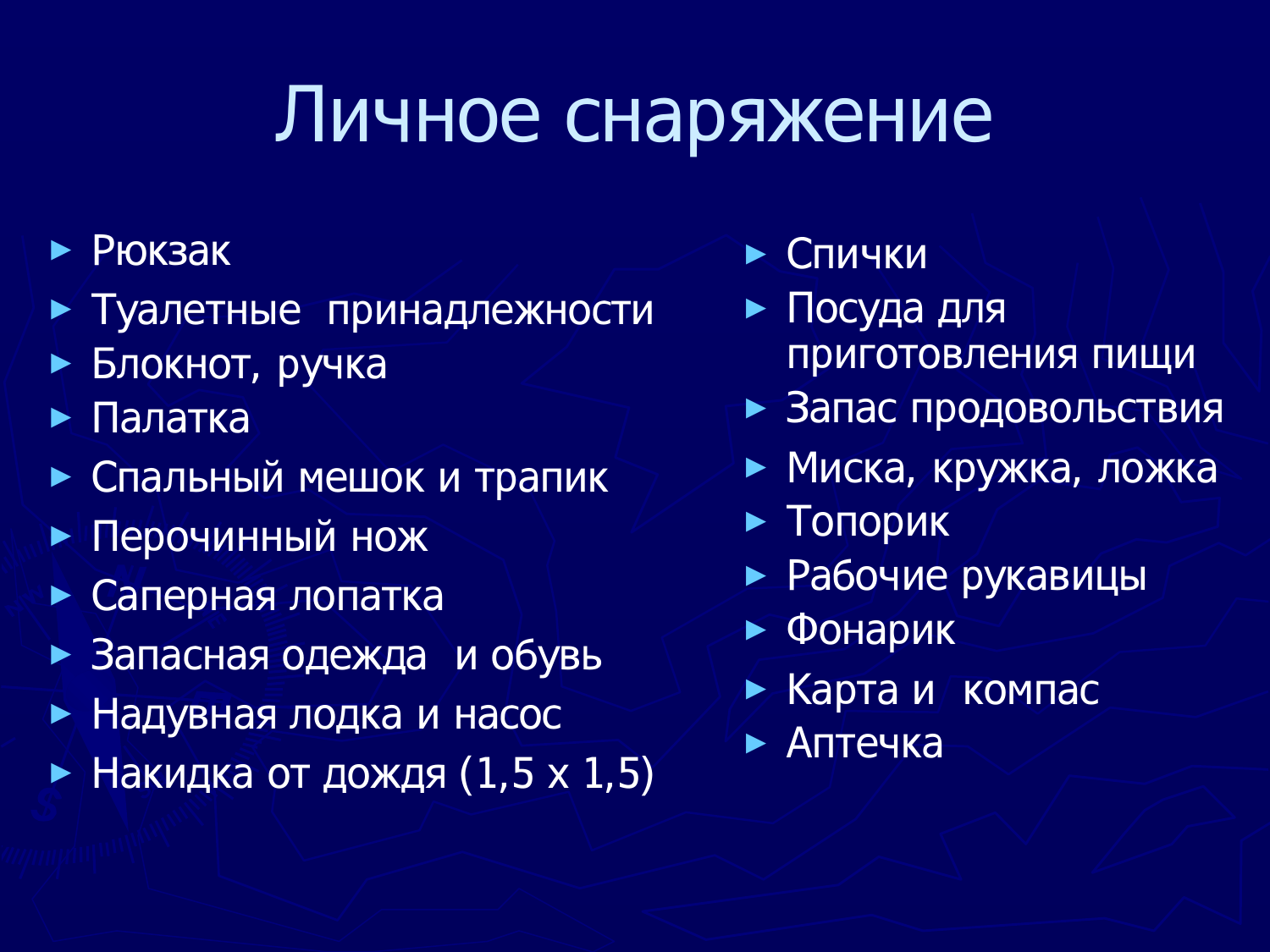

# Личное снаряжение
Рюкзак
Туалетные  принадлежности
Блокнот, ручка
Палатка
Спальный мешок и трапик
Перочинный нож
Саперная лопатка
Запасная одежда  и обувь
Надувная лодка и насос
Накидка от дождя (1,5 х 1,5)

Спички
Посуда для приготовления пищи
Запас продовольствия
Миска, кружка, ложка
Топорик
Рабочие рукавицы
Фонарик
Карта и  компас
Аптечка